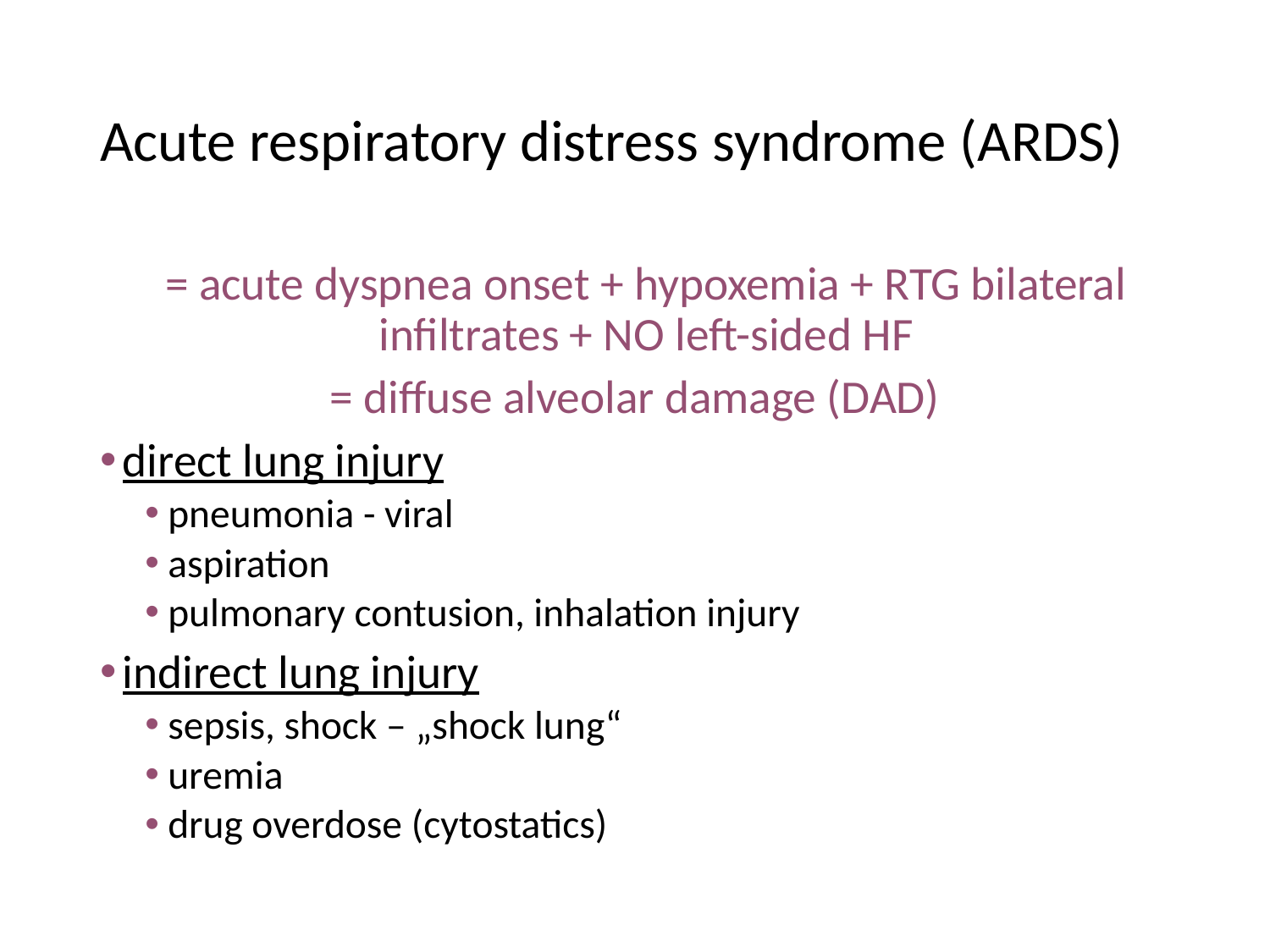

# Acute respiratory distress syndrome (ARDS)
	= acute dyspnea onset + hypoxemia + RTG bilateral infiltrates + NO left-sided HF
= diffuse alveolar damage (DAD)
direct lung injury
pneumonia - viral
aspiration
pulmonary contusion, inhalation injury
indirect lung injury
sepsis, shock – „shock lung“
uremia
drug overdose (cytostatics)